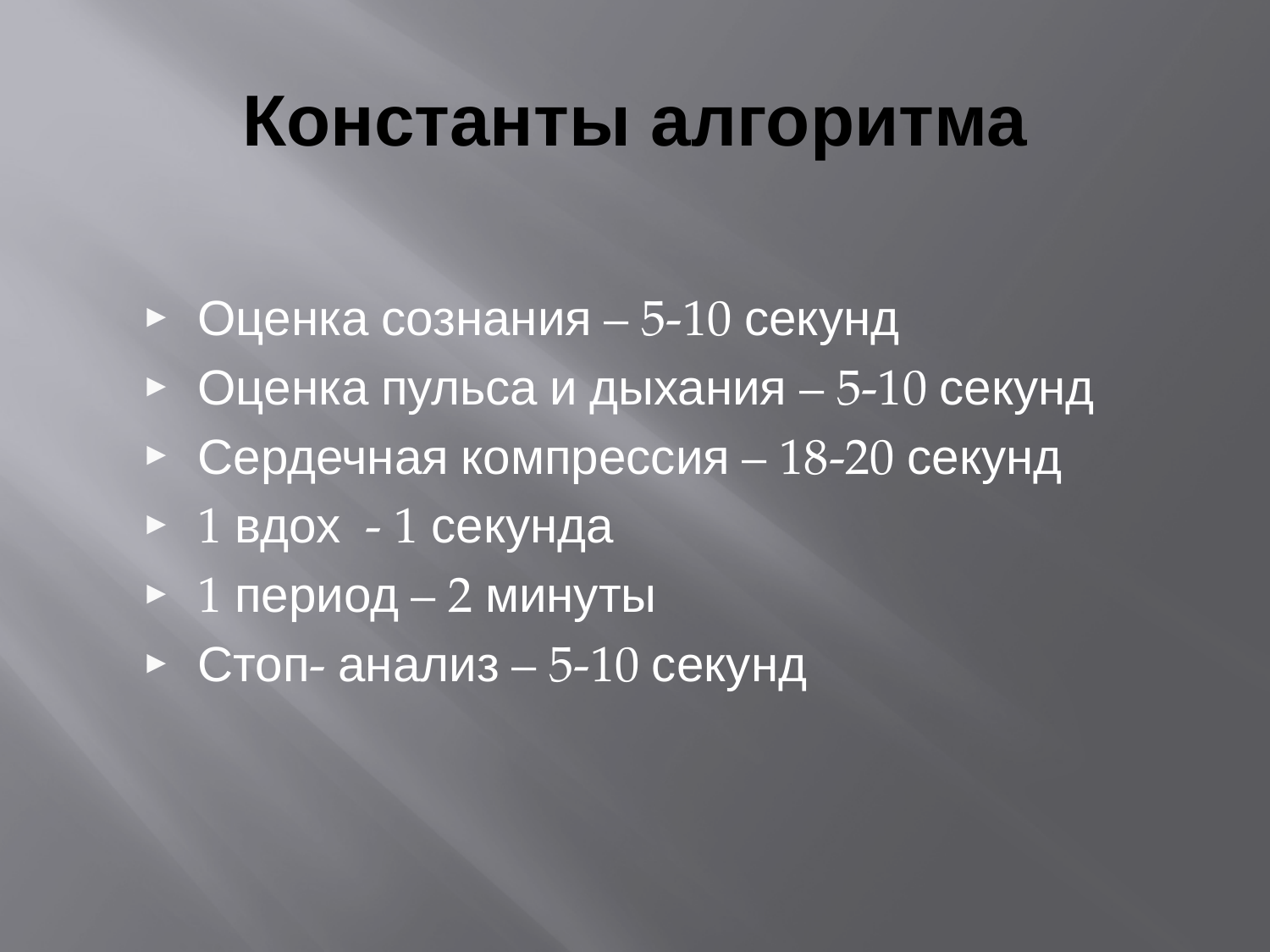

# Константы алгоритма
Оценка сознания – 5-10 секунд
Оценка пульса и дыхания – 5-10 секунд
Сердечная компрессия – 18-20 секунд
1 вдох  - 1 секунда
1 период – 2 минуты
Стоп- анализ – 5-10 секунд